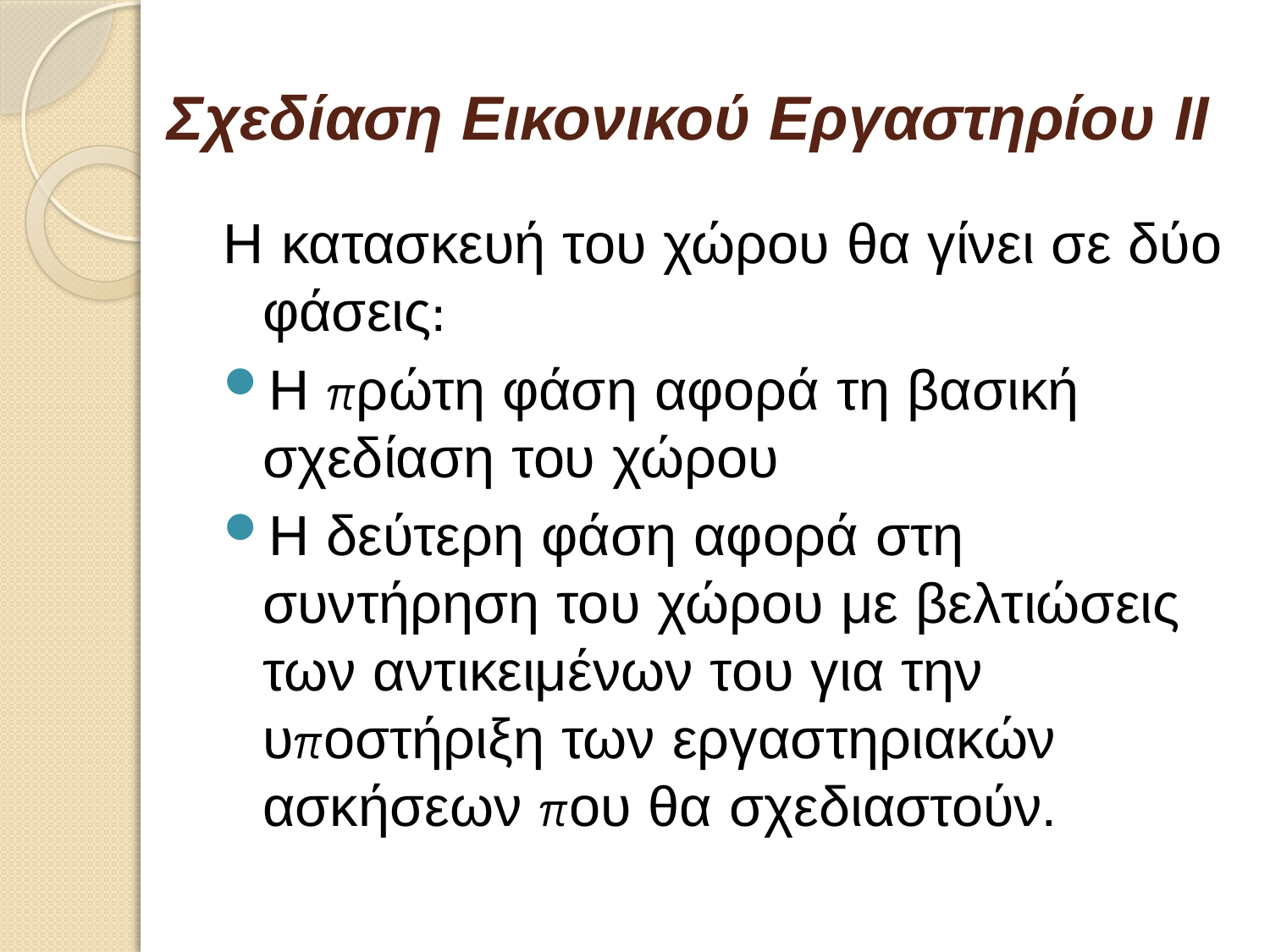

# Σχεδίαση Εικονικού Εργαστηρίου ΙΙ
Η κατασκευή του χώρου θα γίνει σε δύο φάσεις:
Η πρώτη φάση αφορά τη βασική σχεδίαση του χώρου
Η δεύτερη φάση αφορά στη συντήρηση του χώρου με βελτιώσεις των αντικειμένων του για την υποστήριξη των εργαστηριακών ασκήσεων που θα σχεδιαστούν.